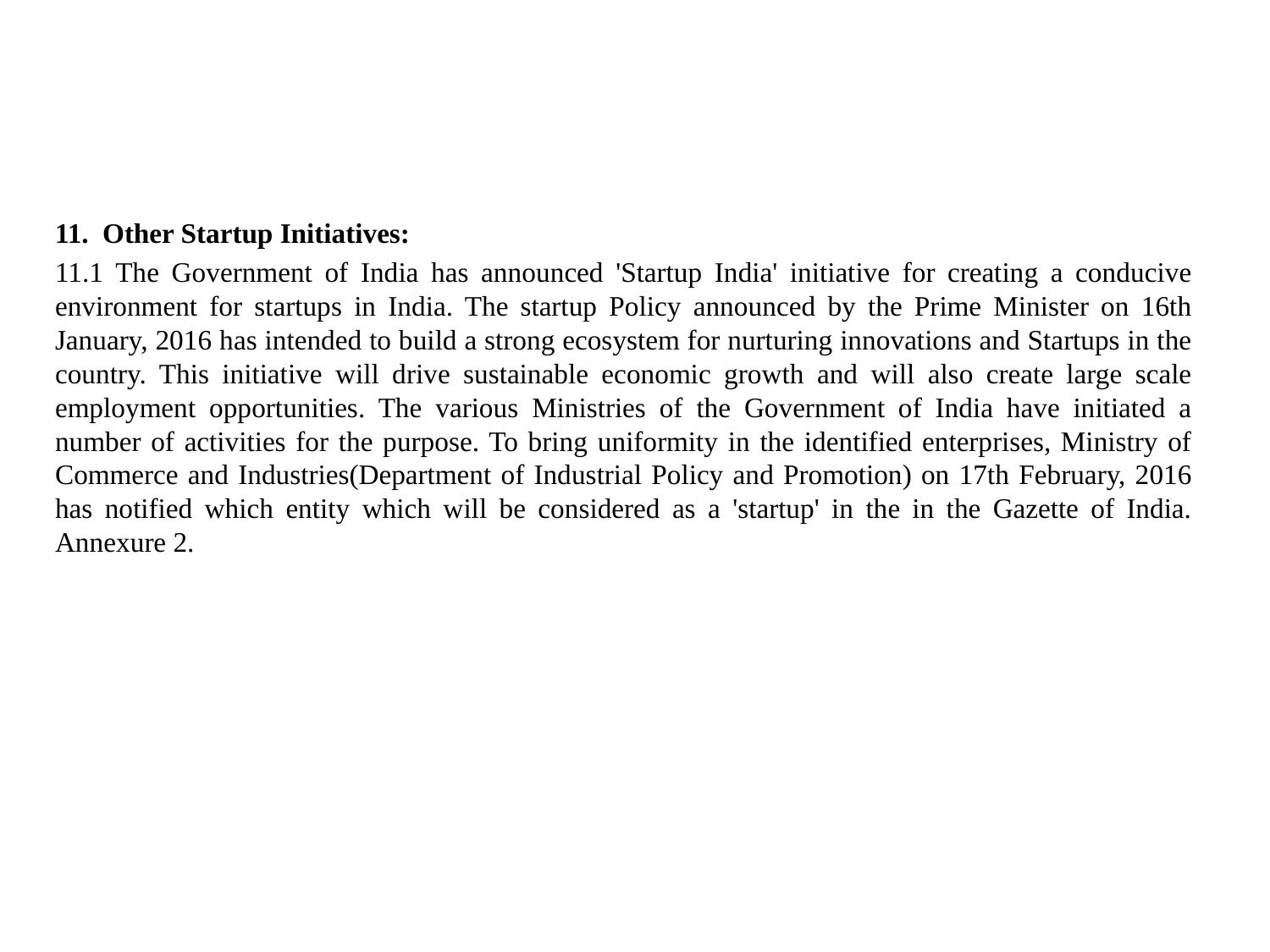

Other Startup Initiatives:
11.1 The Government of India has announced 'Startup India' initiative for creating a conducive environment for startups in India. The startup Policy announced by the Prime Minister on 16th January, 2016 has intended to build a strong ecosystem for nurturing innovations and Startups in the country. This initiative will drive sustainable economic growth and will also create large scale employment opportunities. The various Ministries of the Government of India have initiated a number of activities for the purpose. To bring uniformity in the identified enterprises, Ministry of Commerce and Industries(Department of Industrial Policy and Promotion) on 17th February, 2016 has notified which entity which will be considered as a 'startup' in the in the Gazette of India. Annexure 2.